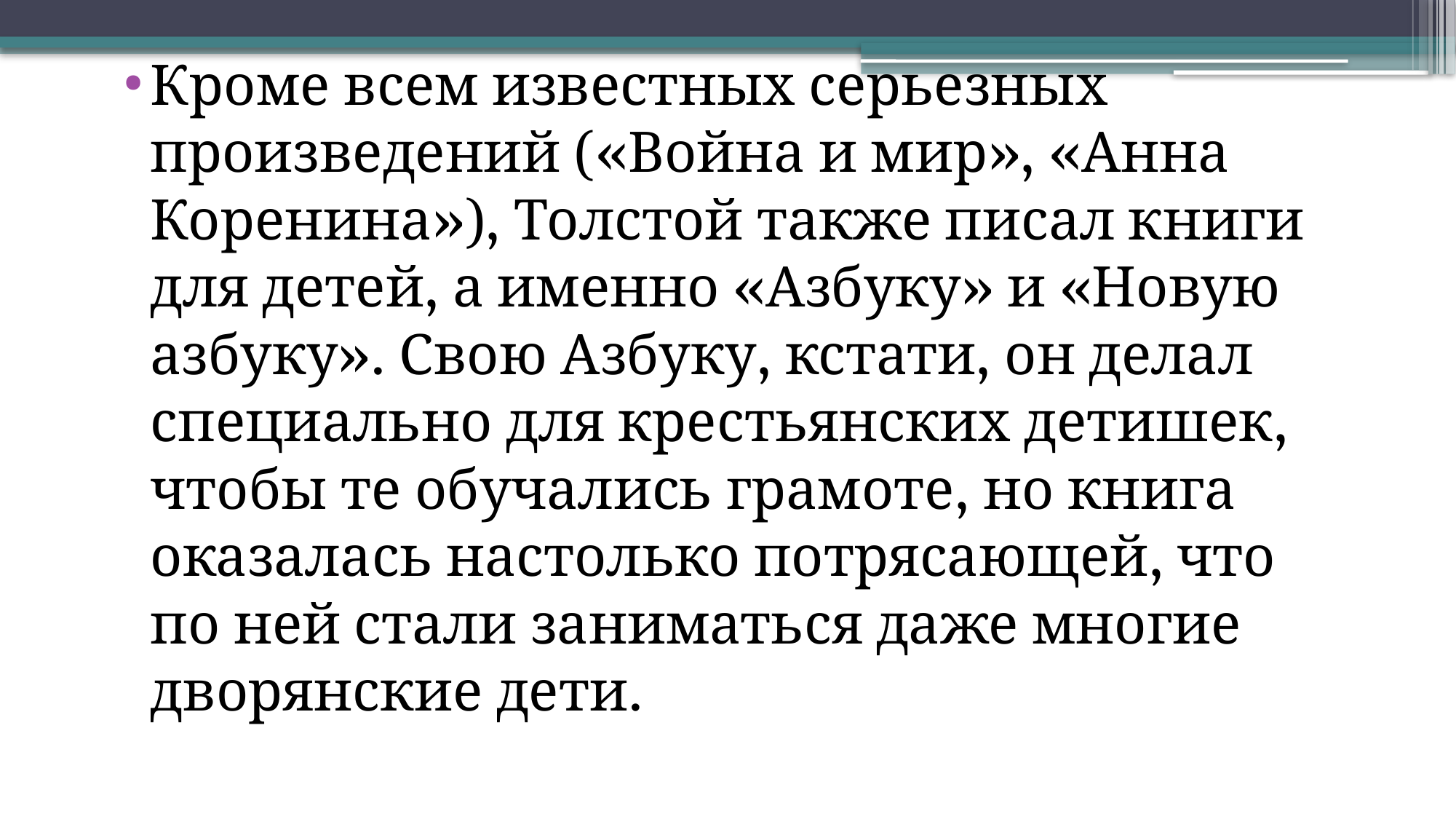

Кроме всем известных серьезных произведений («Война и мир», «Анна Коренина»), Толстой также писал книги для детей, а именно «Азбуку» и «Новую азбуку». Свою Азбуку, кстати, он делал специально для крестьянских детишек, чтобы те обучались грамоте, но книга оказалась настолько потрясающей, что по ней стали заниматься даже многие дворянские дети.
#